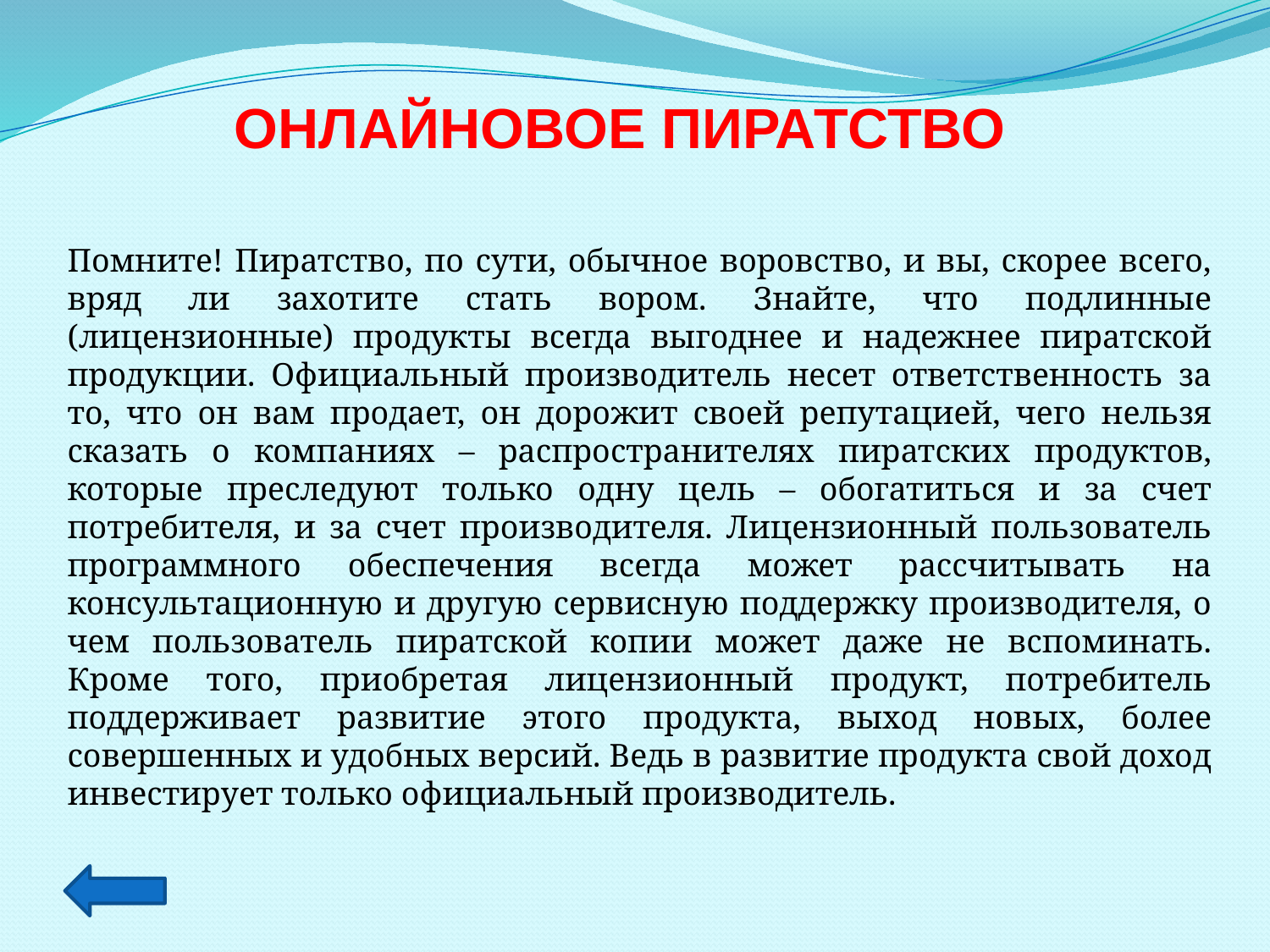

Онлайновое пиратство

Помните! Пиратство, по сути, обычное воровство, и вы, скорее всего, вряд ли захотите стать вором. Знайте, что подлинные (лицензионные) продукты всегда выгоднее и надежнее пиратской продукции. Официальный производитель несет ответственность за то, что он вам продает, он дорожит своей репутацией, чего нельзя сказать о компаниях – распространителях пиратских продуктов, которые преследуют только одну цель – обогатиться и за счет потребителя, и за счет производителя. Лицензионный пользователь программного обеспечения всегда может рассчитывать на консультационную и другую сервисную поддержку производителя, о чем пользователь пиратской копии может даже не вспоминать. Кроме того, приобретая лицензионный продукт, потребитель поддерживает развитие этого продукта, выход новых, более совершенных и удобных версий. Ведь в развитие продукта свой доход инвестирует только официальный производитель.